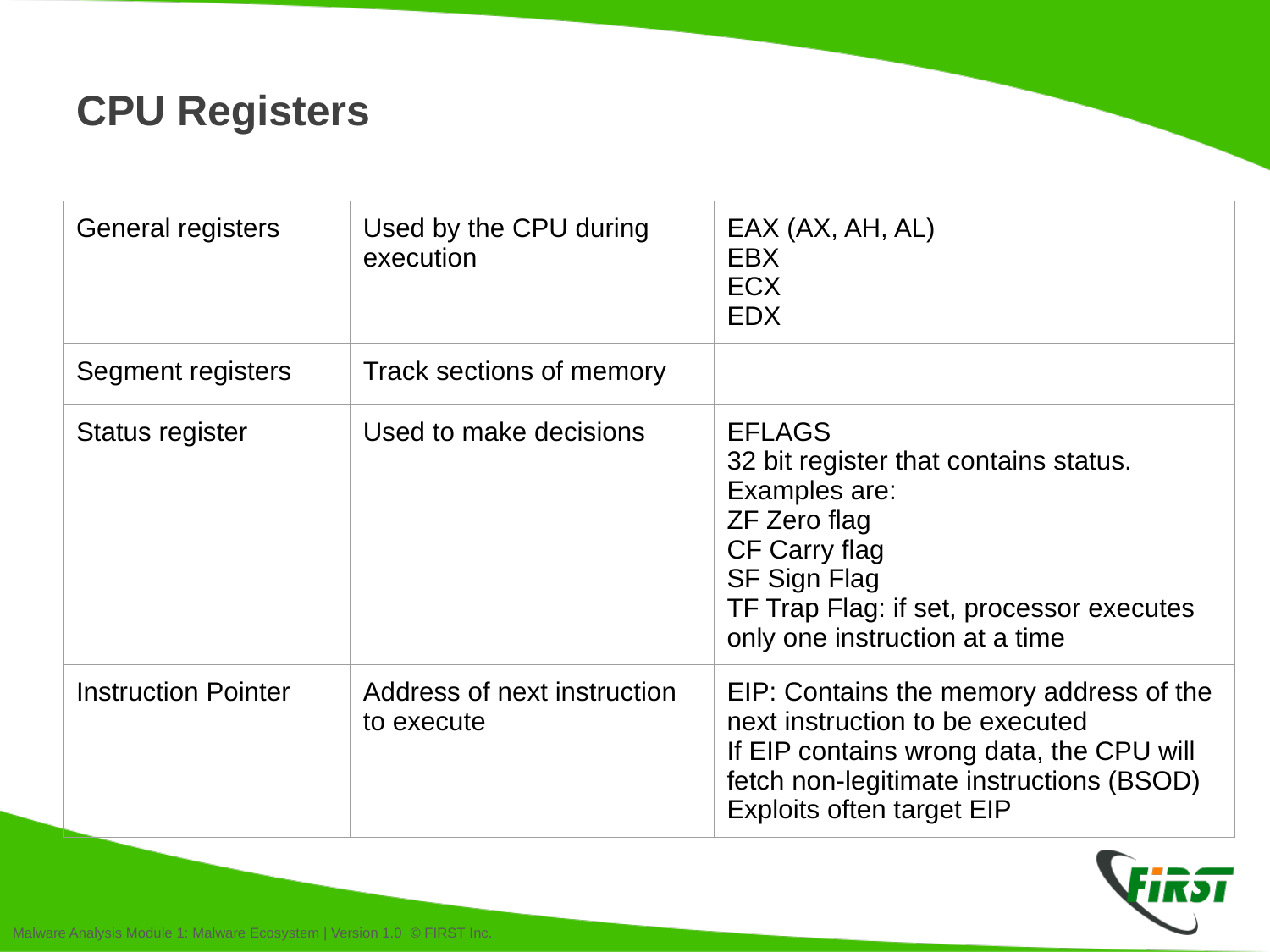

# CPU Registers
| General registers | Used by the CPU during execution | EAX (AX, AH, AL) EBX ECX EDX |
| --- | --- | --- |
| Segment registers | Track sections of memory |  |
| Status register | Used to make decisions | EFLAGS 32 bit register that contains status. Examples are: ZF Zero flag CF Carry flag SF Sign Flag TF Trap Flag: if set, processor executes only one instruction at a time |
| Instruction Pointer | Address of next instruction to execute | EIP: Contains the memory address of the next instruction to be executed If EIP contains wrong data, the CPU will fetch non-legitimate instructions (BSOD) Exploits often target EIP |